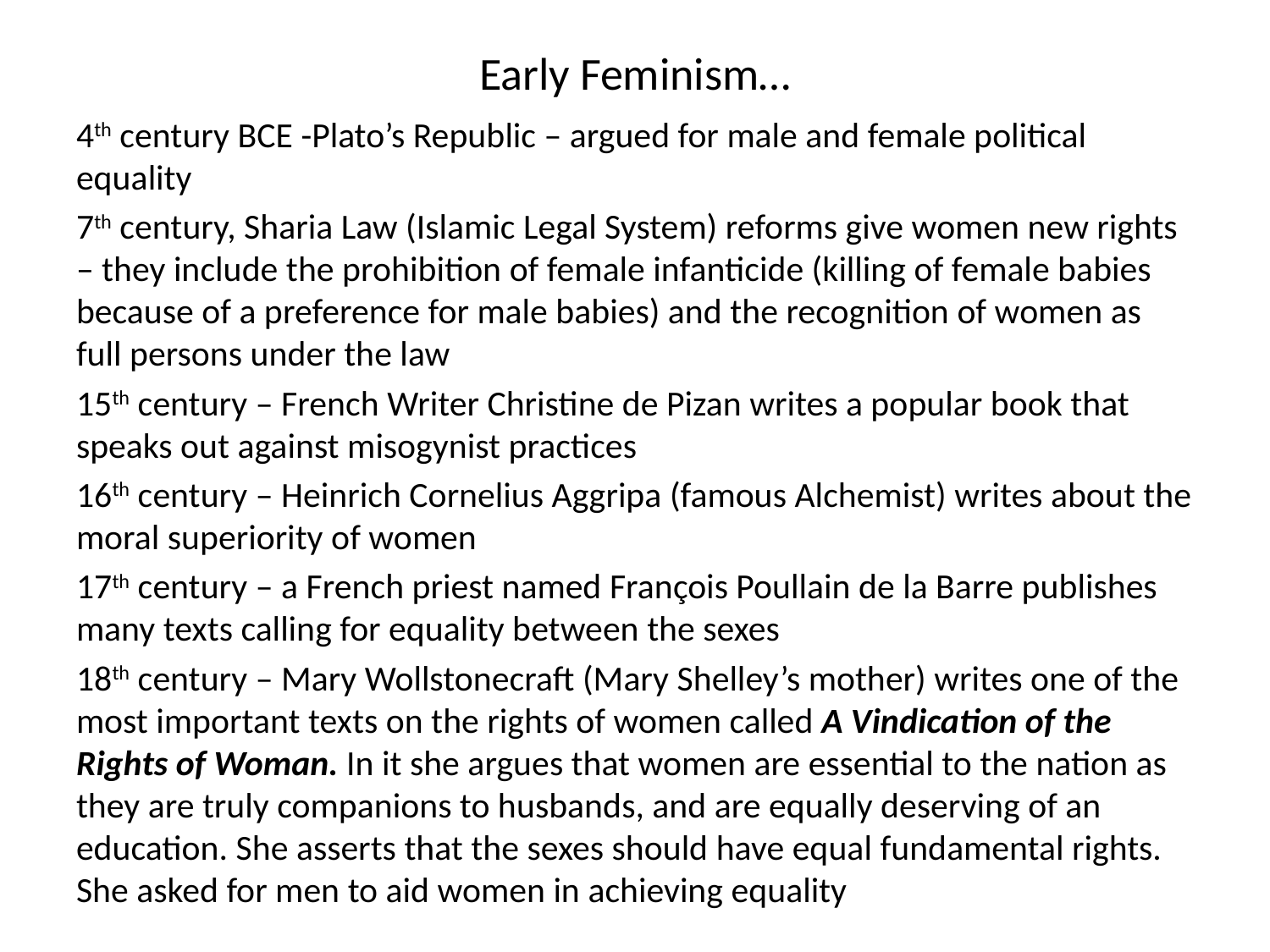

# Early Feminism…
4th century BCE -Plato’s Republic – argued for male and female political equality
7th century, Sharia Law (Islamic Legal System) reforms give women new rights – they include the prohibition of female infanticide (killing of female babies because of a preference for male babies) and the recognition of women as full persons under the law
15th century – French Writer Christine de Pizan writes a popular book that speaks out against misogynist practices
16th century – Heinrich Cornelius Aggripa (famous Alchemist) writes about the moral superiority of women
17th century – a French priest named François Poullain de la Barre publishes many texts calling for equality between the sexes
18th century – Mary Wollstonecraft (Mary Shelley’s mother) writes one of the most important texts on the rights of women called A Vindication of the Rights of Woman. In it she argues that women are essential to the nation as they are truly companions to husbands, and are equally deserving of an education. She asserts that the sexes should have equal fundamental rights. She asked for men to aid women in achieving equality